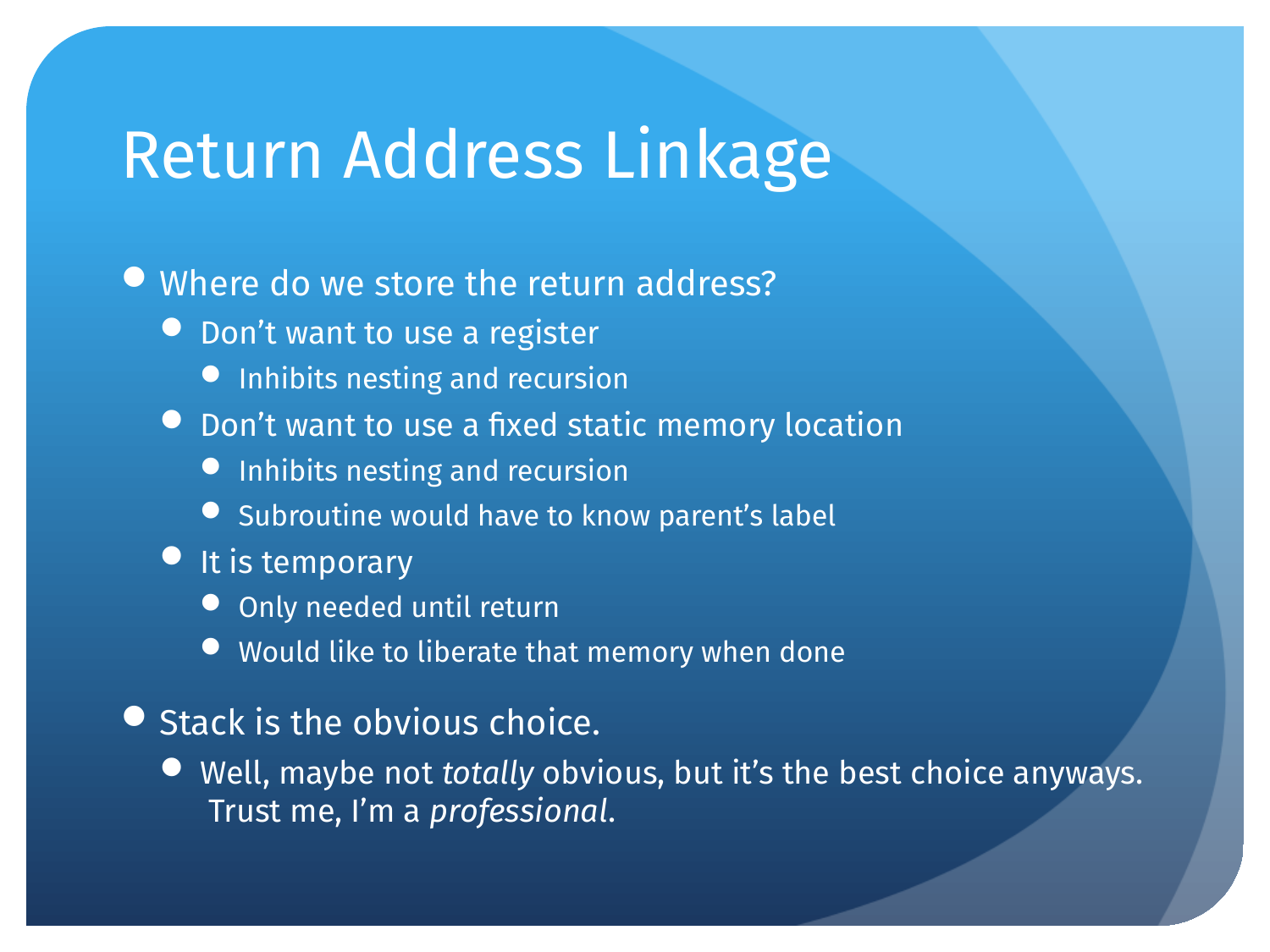

# Return Address Linkage
Where do we store the return address?
Don’t want to use a register
Inhibits nesting and recursion
Don’t want to use a fixed static memory location
Inhibits nesting and recursion
Subroutine would have to know parent’s label
It is temporary
Only needed until return
Would like to liberate that memory when done
Stack is the obvious choice.
Well, maybe not totally obvious, but it’s the best choice anyways.  Trust me, I’m a professional.